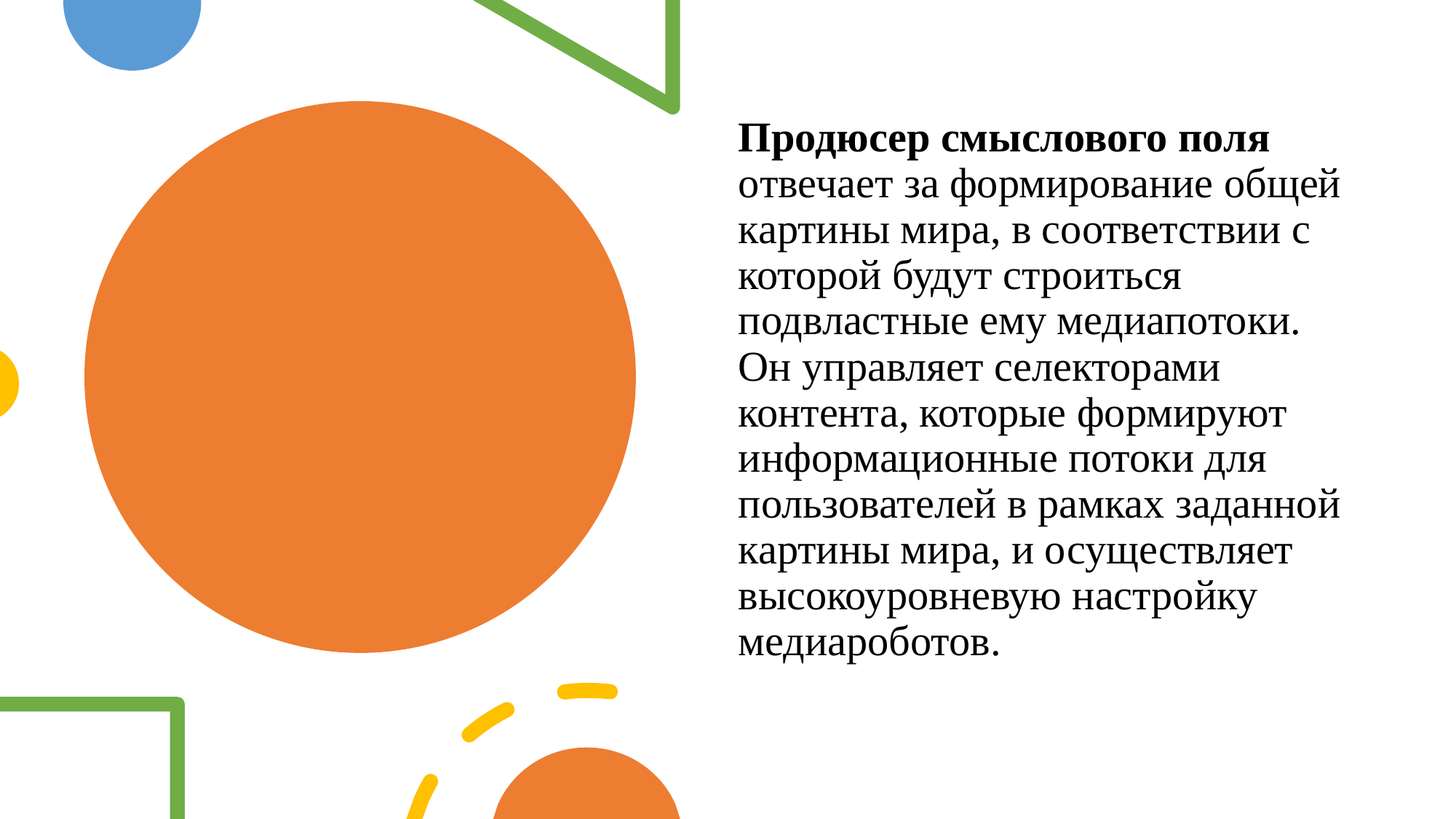

Продюсер смыслового поля отвечает за формирование общей картины мира, в соответствии с которой будут строиться подвластные ему медиапотоки. Он управляет селекторами контента, которые формируют информационные потоки для пользователей в рамках заданной картины мира, и осуществляет высокоуровневую настройку медиароботов.